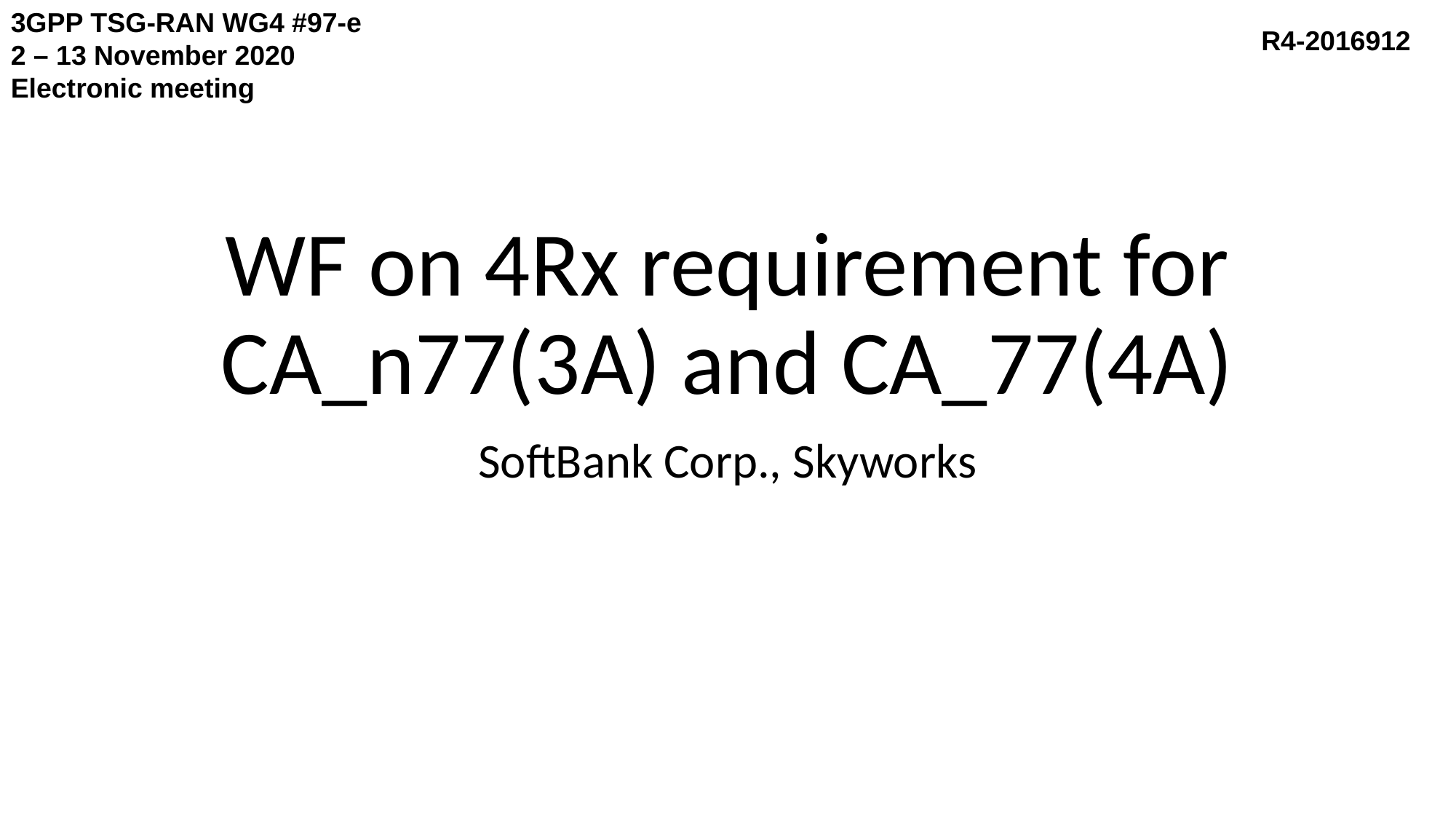

3GPP TSG-RAN WG4 #97-e
2 – 13 November 2020
Electronic meeting
R4-2016912
# WF on 4Rx requirement for CA_n77(3A) and CA_77(4A)
SoftBank Corp., Skyworks